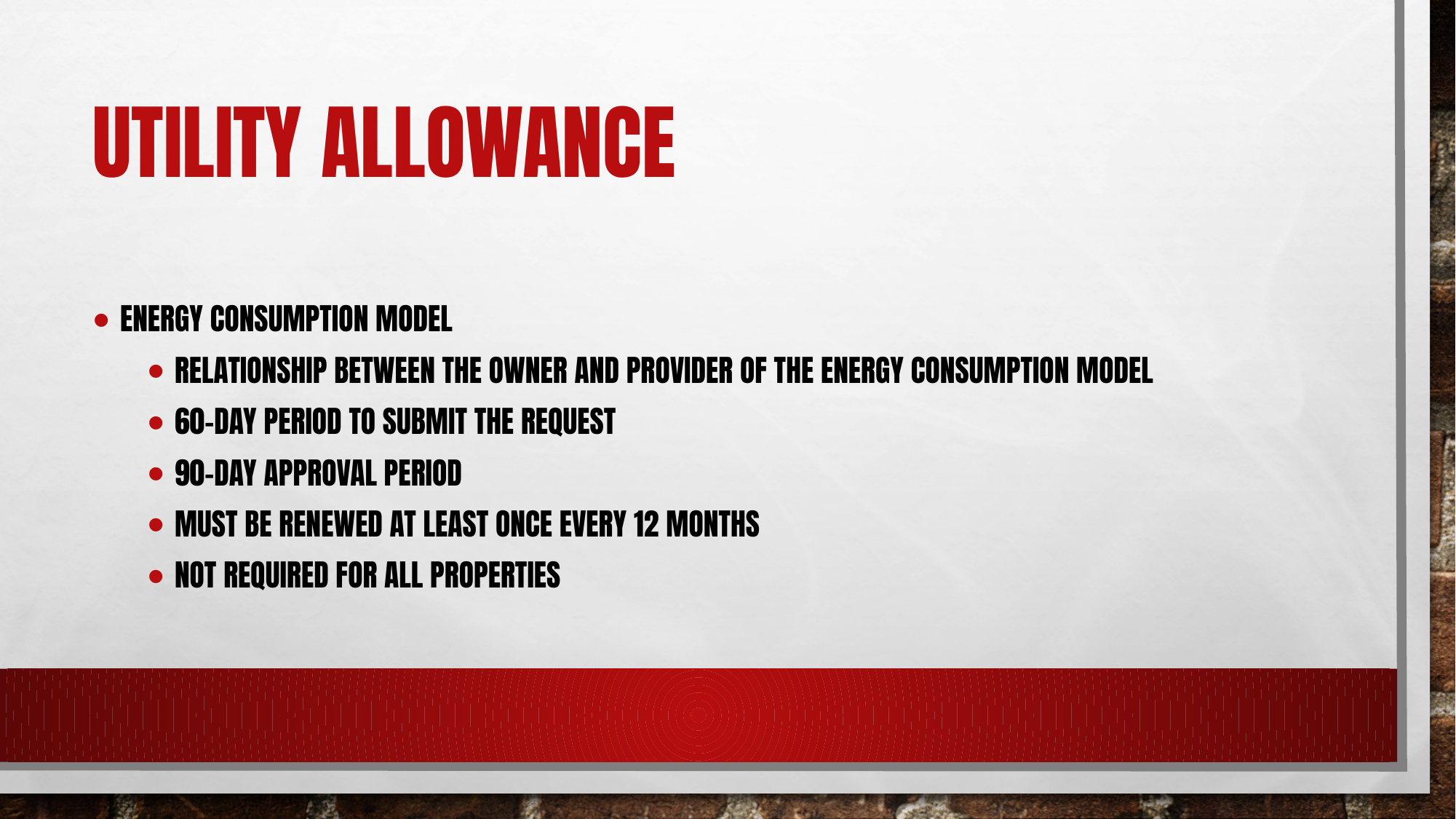

# Utility Allowance
Energy Consumption Model
Relationship between the owner and provider of the energy consumption model
60-day period to submit the request
90-day Approval period
Must be renewed at least once every 12 months
Not required for all properties